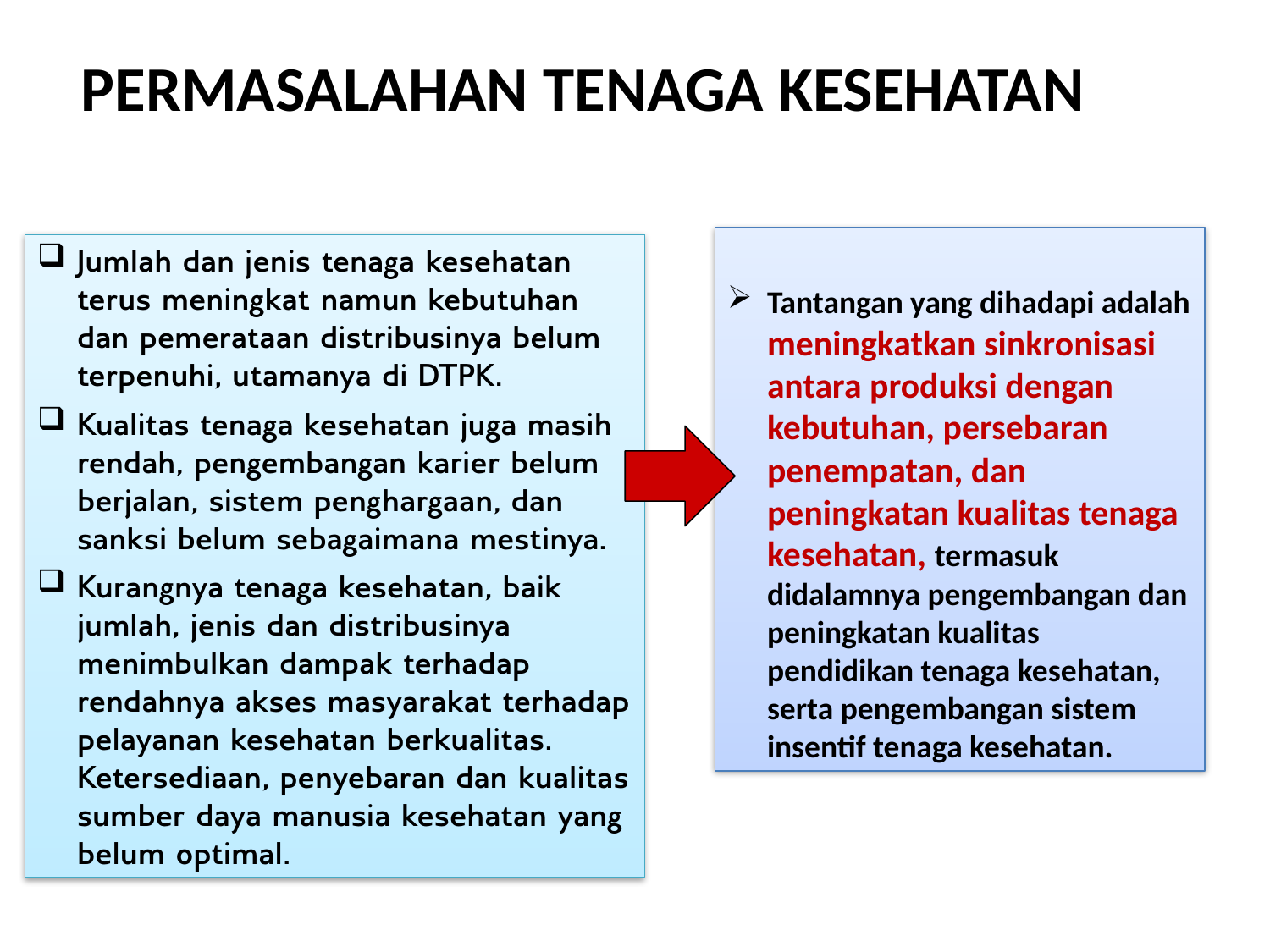

# PERMASALAHAN TENAGA KESEHATAN

Tantangan yang dihadapi adalah meningkatkan sinkronisasi antara produksi dengan kebutuhan, persebaran penempatan, dan peningkatan kualitas tenaga kesehatan, termasuk didalamnya pengembangan dan peningkatan kualitas pendidikan tenaga kesehatan, serta pengembangan sistem insentif tenaga kesehatan.
Jumlah dan jenis tenaga kesehatan terus meningkat namun kebutuhan dan pemerataan distribusinya belum terpenuhi, utamanya di DTPK.
Kualitas tenaga kesehatan juga masih rendah, pengembangan karier belum berjalan, sistem penghargaan, dan sanksi belum sebagaimana mestinya.
Kurangnya tenaga kesehatan, baik jumlah, jenis dan distribusinya menimbulkan dampak terhadap rendahnya akses masyarakat terhadap pelayanan kesehatan berkualitas. Ketersediaan, penyebaran dan kualitas sumber daya manusia kesehatan yang belum optimal.